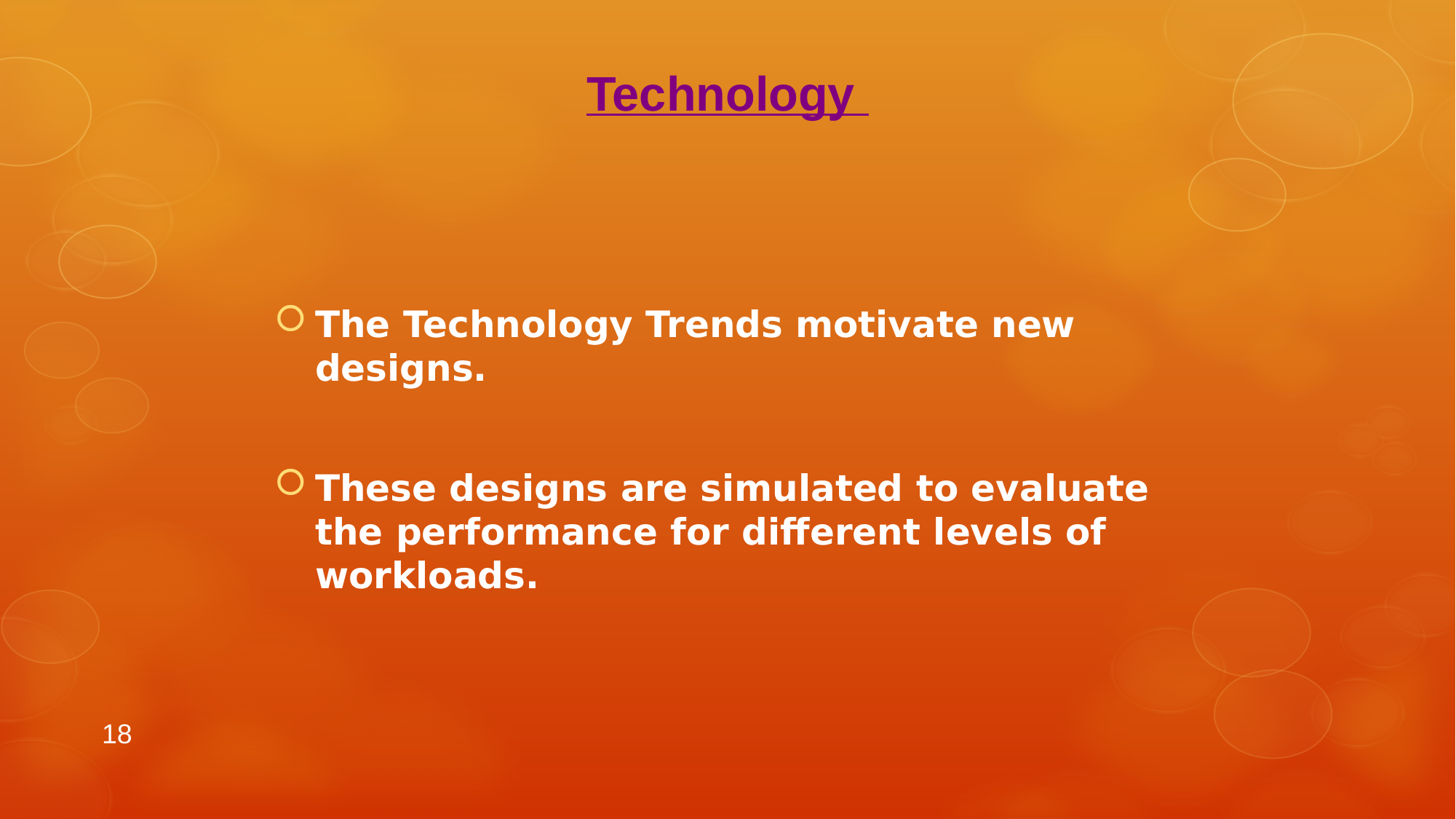

Technology
The Technology Trends motivate new designs.

These designs are simulated to evaluate the performance for different levels of workloads.
18